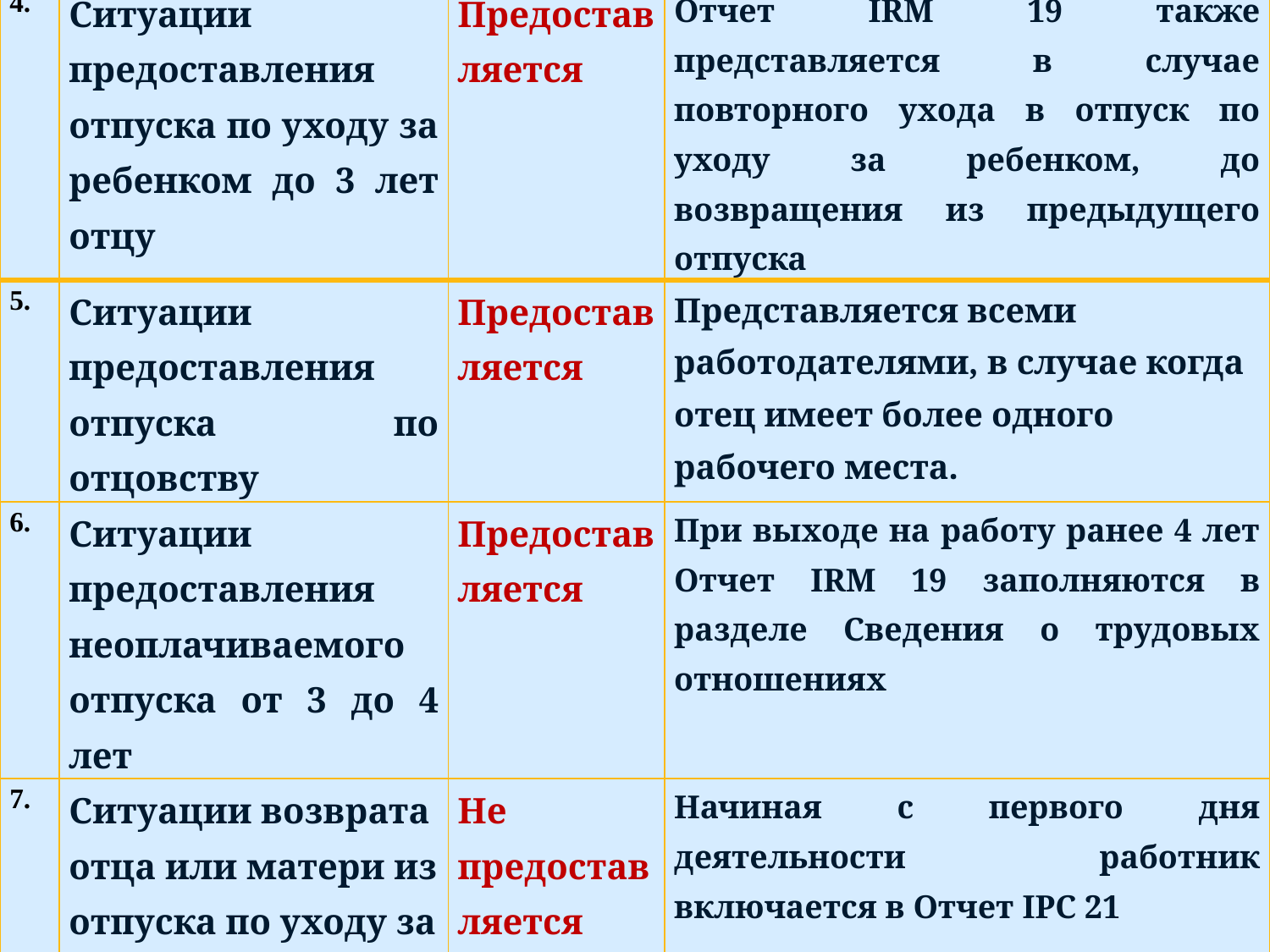

| 4. | Ситуации предоставления отпуска по уходу за ребенком до 3 лет отцу | Предоставляется | Отчет IRM 19 также представляется в случае повторного ухода в отпуск по уходу за ребенком, до возвращения из предыдущего отпуска |
| --- | --- | --- | --- |
| 5. | Ситуации предоставления отпуска по отцовству | Предоставляется | Представляется всеми работодателями, в случае когда отец имеет более одного рабочего места. |
| 6. | Ситуации предоставления неоплачиваемого отпуска от 3 до 4 лет | Предоставляется | При выходе на работу ранее 4 лет Отчет IRM 19 заполняются в разделе Сведения о трудовых отношениях |
| 7. | Ситуации возврата отца или матери из отпуска по уходу за ребенком до 3 лет | Не предоставляется | Начиная с первого дня деятельности работник включается в Отчет IPC 21 |